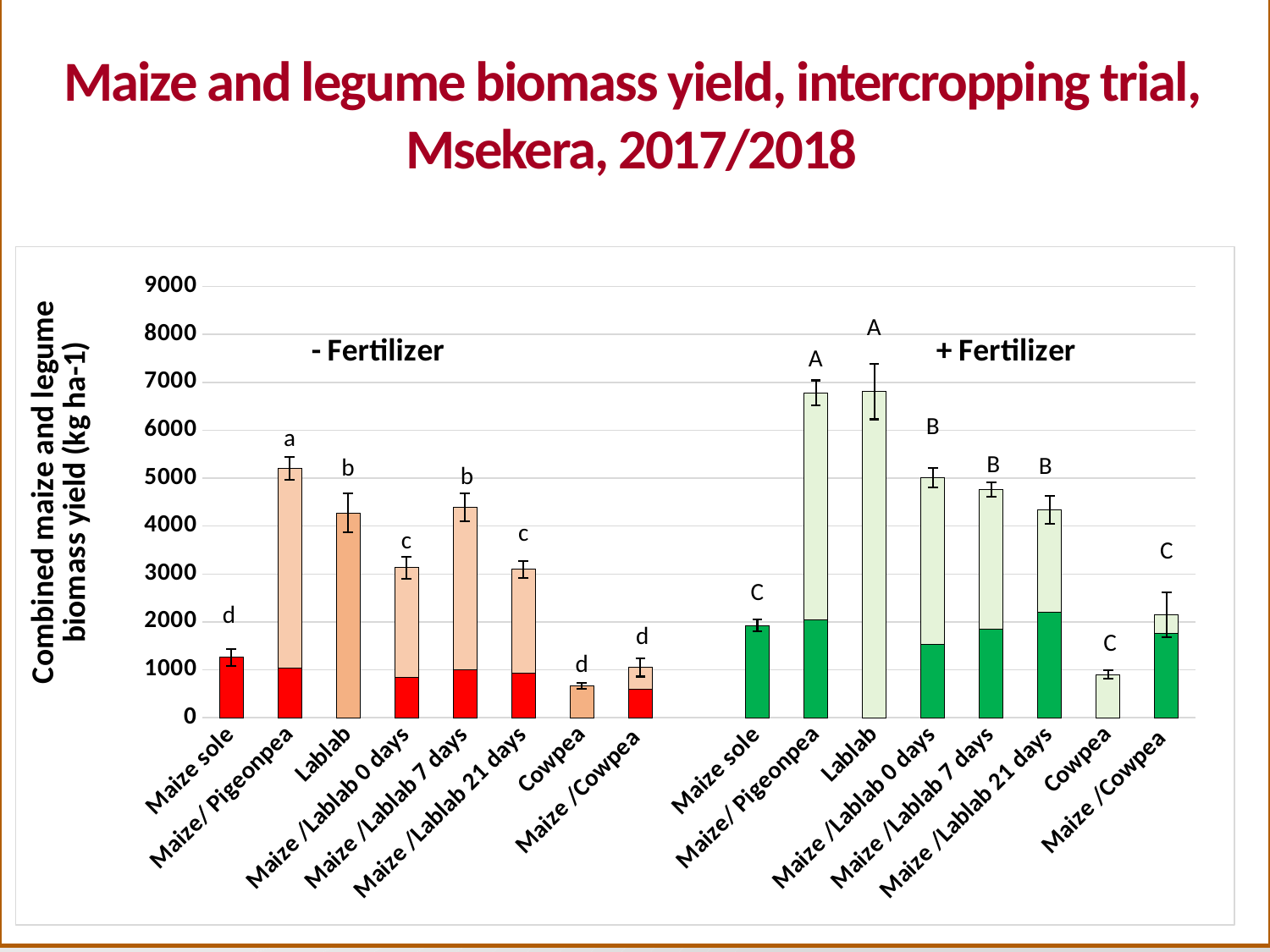

Maize and legume biomass yield, intercropping trial, Msekera, 2017/2018

### Chart

| Category |  |  |
|---|---|---|
| Maize sole | 1258.1076368756 | 0.0 |
| Maize/ Pigeonpea | 1037.5538133892596 | 4167.530086948014 |
| Lablab | None | 4272.661172987449 |
| Maize /Lablab 0 days | 834.5544912863812 | 2298.5374537881917 |
| Maize /Lablab 7 days | 999.1731176670357 | 3390.156130073796 |
| Maize /Lablab 21 days | 937.6513136280212 | 2157.57973846191 |
| Cowpea | None | 656.7718120883885 |
| Maize /Cowpea  | 597.2059157393854 | 453.2592350219491 |
|  | None | None |
| Maize sole | 1925.6998221686122 | 0.0 |
| Maize/ Pigeonpea | 2034.4214193885402 | 4745.928024030265 |
| Lablab | None | 6808.919428715349 |
| Maize /Lablab 0 days | 1534.1903789071953 | 3477.9560536394506 |
| Maize /Lablab 7 days | 1850.154746276991 | 2908.7262730709617 |
| Maize /Lablab 21 days | 2205.1331074861537 | 2132.3899474856685 |
| Cowpea | None | 900.3741140555796 |
| Maize /Cowpea  | 1766.8240405477854 | 377.92878219305976 |